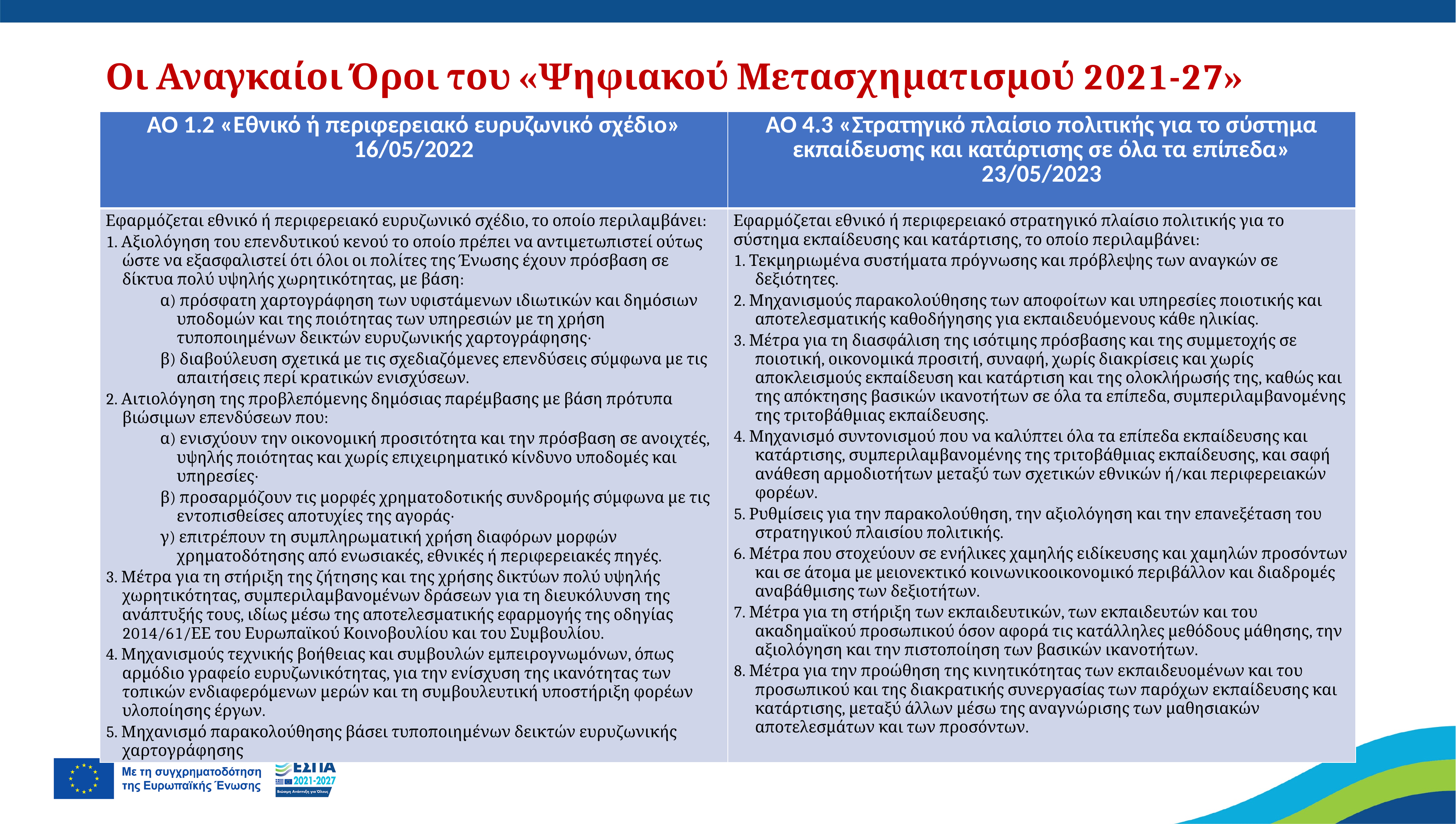

# Οι Αναγκαίοι Όροι του «Ψηφιακού Μετασχηματισμού 2021-27»
| AO 1.2 «Εθνικό ή περιφερειακό ευρυζωνικό σχέδιο» 16/05/2022 | AO 4.3 «Στρατηγικό πλαίσιο πολιτικής για το σύστημα εκπαίδευσης και κατάρτισης σε όλα τα επίπεδα» 23/05/2023 |
| --- | --- |
| Εφαρμόζεται εθνικό ή περιφερειακό ευρυζωνικό σχέδιο, το οποίο περιλαμβάνει: 1. Αξιολόγηση του επενδυτικού κενού το οποίο πρέπει να αντιμετωπιστεί ούτως ώστε να εξασφαλιστεί ότι όλοι οι πολίτες της Ένωσης έχουν πρόσβαση σε δίκτυα πολύ υψηλής χωρητικότητας, με βάση: α) πρόσφατη χαρτογράφηση των υφιστάμενων ιδιωτικών και δημόσιων υποδομών και της ποιότητας των υπηρεσιών με τη χρήση τυποποιημένων δεικτών ευρυζωνικής χαρτογράφησης· β) διαβούλευση σχετικά με τις σχεδιαζόμενες επενδύσεις σύμφωνα με τις απαιτήσεις περί κρατικών ενισχύσεων. 2. Αιτιολόγηση της προβλεπόμενης δημόσιας παρέμβασης με βάση πρότυπα βιώσιμων επενδύσεων που: α) ενισχύουν την οικονομική προσιτότητα και την πρόσβαση σε ανοιχτές, υψηλής ποιότητας και χωρίς επιχειρηματικό κίνδυνο υποδομές και υπηρεσίες· β) προσαρμόζουν τις μορφές χρηματοδοτικής συνδρομής σύμφωνα με τις εντοπισθείσες αποτυχίες της αγοράς· γ) επιτρέπουν τη συμπληρωματική χρήση διαφόρων μορφών χρηματοδότησης από ενωσιακές, εθνικές ή περιφερειακές πηγές. 3. Μέτρα για τη στήριξη της ζήτησης και της χρήσης δικτύων πολύ υψηλής χωρητικότητας, συμπεριλαμβανομένων δράσεων για τη διευκόλυνση της ανάπτυξής τους, ιδίως μέσω της αποτελεσματικής εφαρμογής της οδηγίας 2014/61/ΕΕ του Ευρωπαϊκού Κοινοβουλίου και του Συμβουλίου. 4. Μηχανισμούς τεχνικής βοήθειας και συμβουλών εμπειρογνωμόνων, όπως αρμόδιο γραφείο ευρυζωνικότητας, για την ενίσχυση της ικανότητας των τοπικών ενδιαφερόμενων μερών και τη συμβουλευτική υποστήριξη φορέων υλοποίησης έργων. 5. Μηχανισμό παρακολούθησης βάσει τυποποιημένων δεικτών ευρυζωνικής χαρτογράφησης | Εφαρμόζεται εθνικό ή περιφερειακό στρατηγικό πλαίσιο πολιτικής για το σύστημα εκπαίδευσης και κατάρτισης, το οποίο περιλαμβάνει: 1. Τεκμηριωμένα συστήματα πρόγνωσης και πρόβλεψης των αναγκών σε δεξιότητες. 2. Μηχανισμούς παρακολούθησης των αποφοίτων και υπηρεσίες ποιοτικής και αποτελεσματικής καθοδήγησης για εκπαιδευόμενους κάθε ηλικίας. 3. Μέτρα για τη διασφάλιση της ισότιμης πρόσβασης και της συμμετοχής σε ποιοτική, οικονομικά προσιτή, συναφή, χωρίς διακρίσεις και χωρίς αποκλεισμούς εκπαίδευση και κατάρτιση και της ολοκλήρωσής της, καθώς και της απόκτησης βασικών ικανοτήτων σε όλα τα επίπεδα, συμπεριλαμβανομένης της τριτοβάθμιας εκπαίδευσης. 4. Μηχανισμό συντονισμού που να καλύπτει όλα τα επίπεδα εκπαίδευσης και κατάρτισης, συμπεριλαμβανομένης της τριτοβάθμιας εκπαίδευσης, και σαφή ανάθεση αρμοδιοτήτων μεταξύ των σχετικών εθνικών ή/και περιφερειακών φορέων. 5. Ρυθμίσεις για την παρακολούθηση, την αξιολόγηση και την επανεξέταση του στρατηγικού πλαισίου πολιτικής. 6. Μέτρα που στοχεύουν σε ενήλικες χαμηλής ειδίκευσης και χαμηλών προσόντων και σε άτομα με μειονεκτικό κοινωνικοοικονομικό περιβάλλον και διαδρομές αναβάθμισης των δεξιοτήτων. 7. Μέτρα για τη στήριξη των εκπαιδευτικών, των εκπαιδευτών και του ακαδημαϊκού προσωπικού όσον αφορά τις κατάλληλες μεθόδους μάθησης, την αξιολόγηση και την πιστοποίηση των βασικών ικανοτήτων. 8. Μέτρα για την προώθηση της κινητικότητας των εκπαιδευομένων και του προσωπικού και της διακρατικής συνεργασίας των παρόχων εκπαίδευσης και κατάρτισης, μεταξύ άλλων μέσω της αναγνώρισης των μαθησιακών αποτελεσμάτων και των προσόντων. |